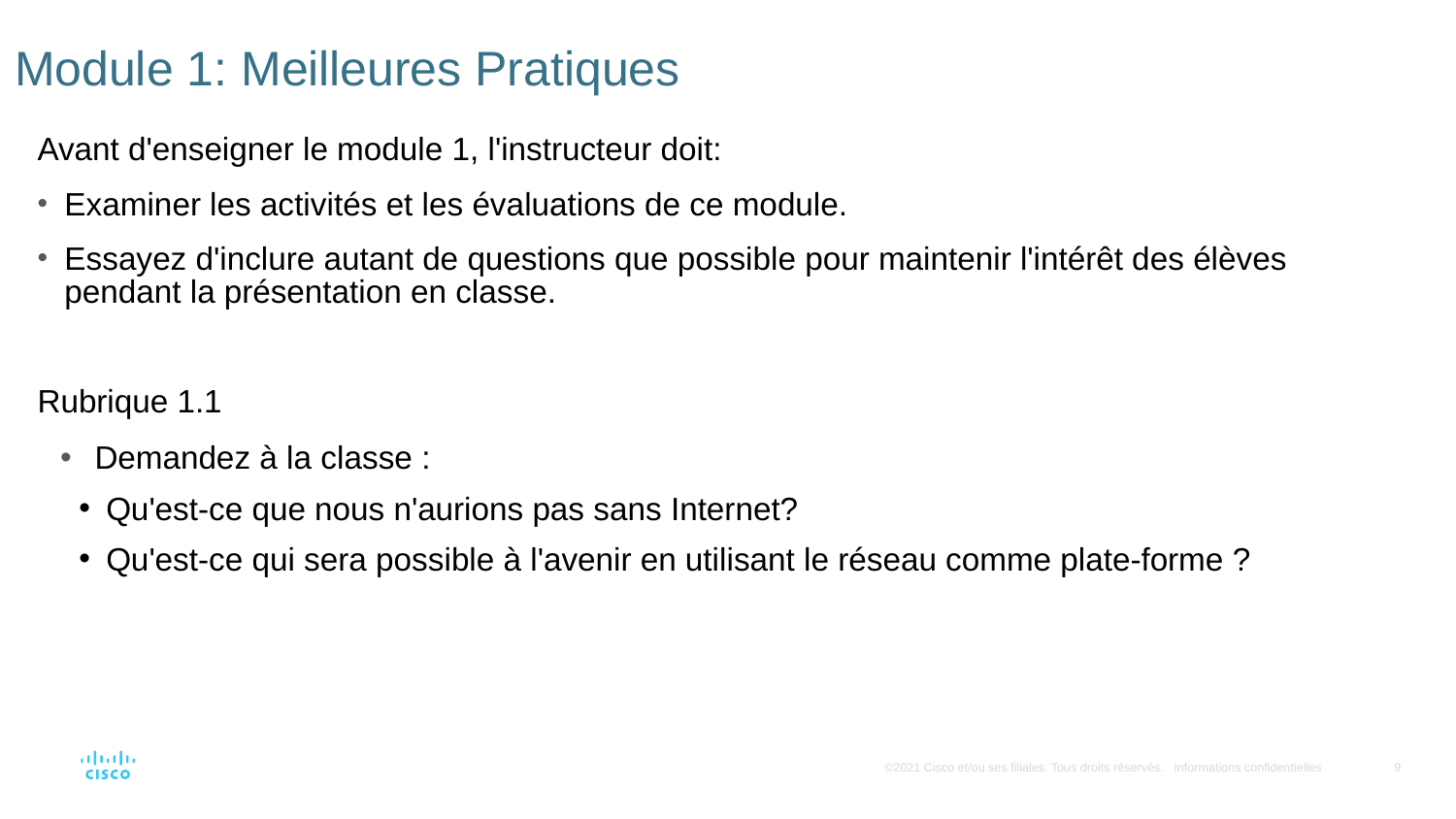

# Module 1: Meilleures Pratiques
Avant d'enseigner le module 1, l'instructeur doit:
Examiner les activités et les évaluations de ce module.
Essayez d'inclure autant de questions que possible pour maintenir l'intérêt des élèves pendant la présentation en classe.

Rubrique 1.1
Demandez à la classe :
Qu'est-ce que nous n'aurions pas sans Internet?
Qu'est-ce qui sera possible à l'avenir en utilisant le réseau comme plate-forme ?